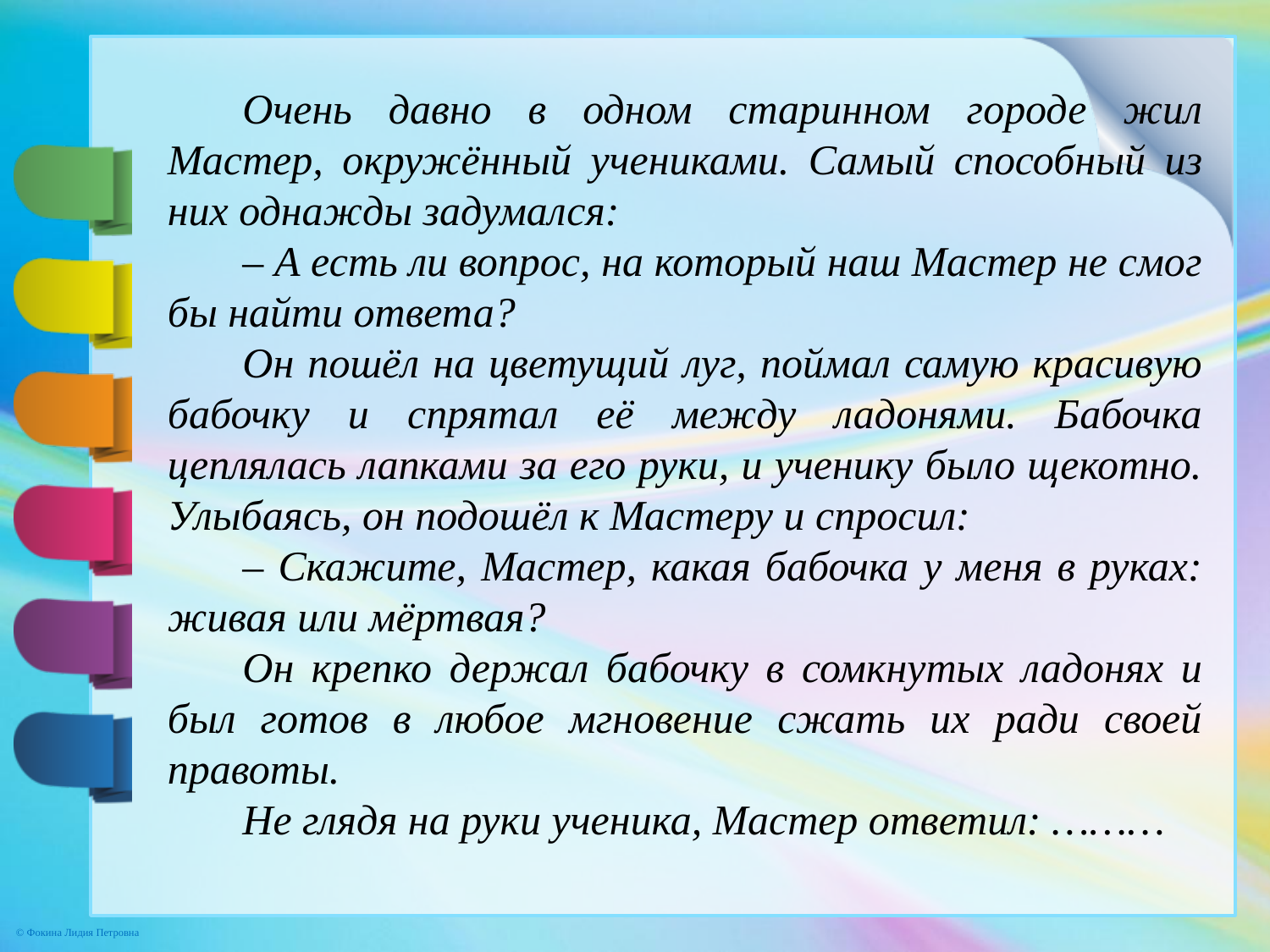

Очень давно в одном старинном городе жил Мастер, окружённый учениками. Самый способный из них однажды задумался:
– А есть ли вопрос, на который наш Мастер не смог бы найти ответа?
Он пошёл на цветущий луг, поймал самую красивую бабочку и спрятал её между ладонями. Бабочка цеплялась лапками за его руки, и ученику было щекотно. Улыбаясь, он подошёл к Мастеру и спросил:
– Скажите, Мастер, какая бабочка у меня в руках: живая или мёртвая?
Он крепко держал бабочку в сомкнутых ладонях и был готов в любое мгновение сжать их ради своей правоты.
Не глядя на руки ученика, Мастер ответил: ………